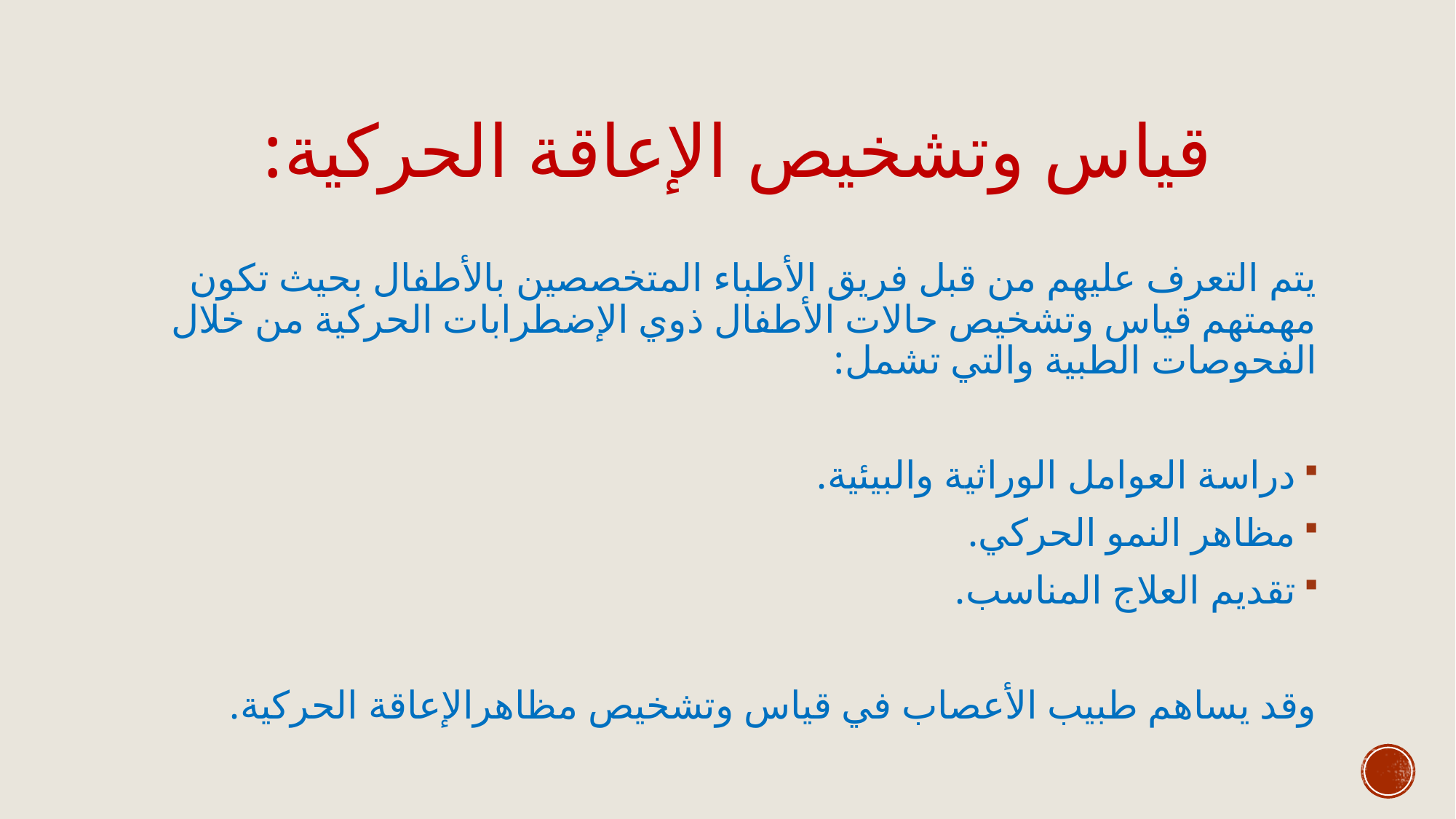

# قياس وتشخيص الإعاقة الحركية: ​
يتم التعرف عليهم من قبل فريق الأطباء المتخصصين بالأطفال بحيث تكون مهمتهم قياس وتشخيص حالات الأطفال ذوي الإضطرابات الحركية من خلال الفحوصات الطبية والتي تشمل:
​
دراسة العوامل الوراثية والبيئية.​
مظاهر النمو الحركي. ​
تقديم العلاج المناسب. ​

وقد يساهم طبيب الأعصاب في قياس وتشخيص مظاهرالإعاقة الحركية.​